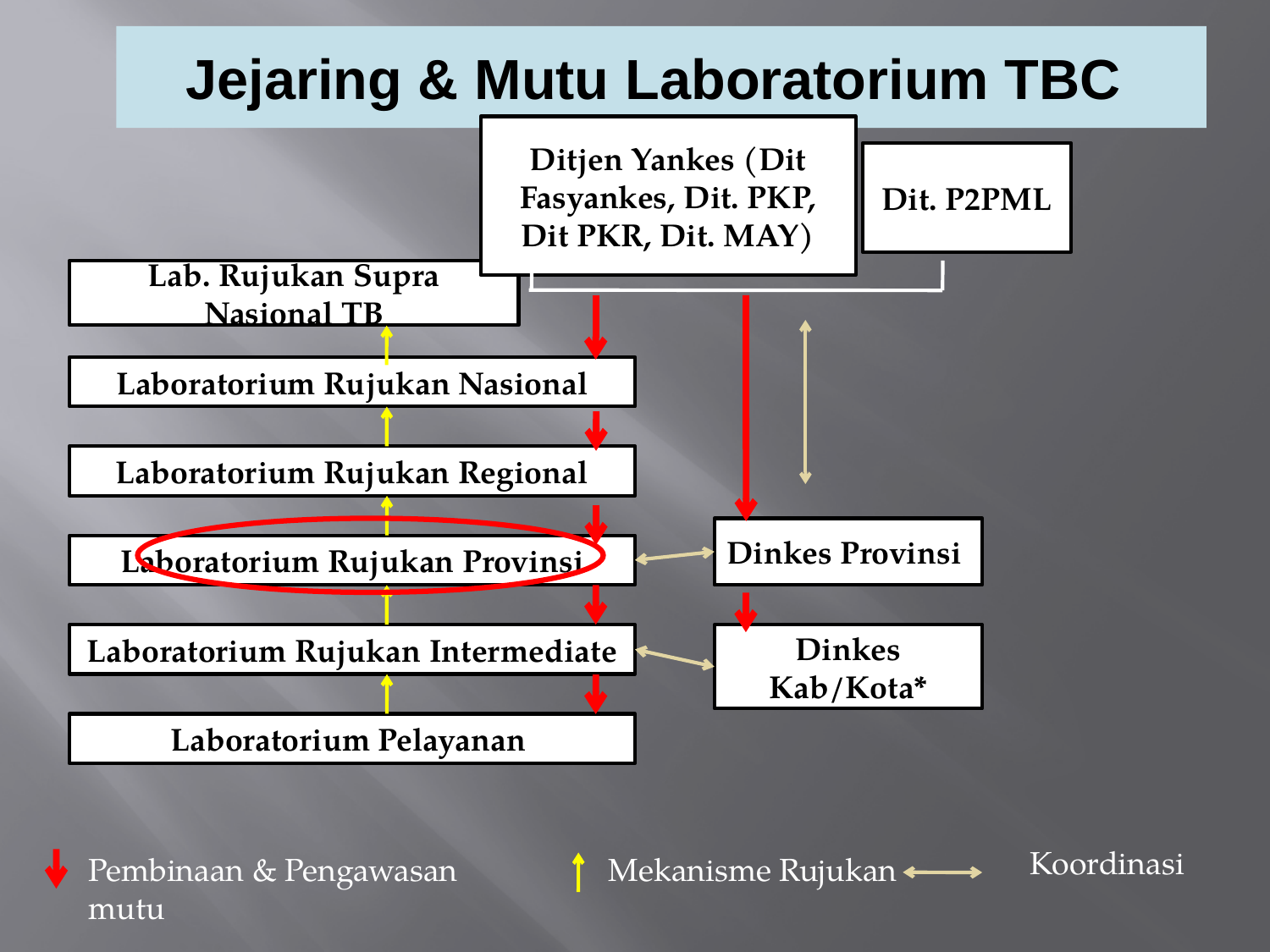

# Jejaring & Mutu Laboratorium TBC
Ditjen Yankes (Dit Fasyankes, Dit. PKP, Dit PKR, Dit. MAY)
Dit. P2PML
Lab. Rujukan Supra Nasional TB
Laboratorium Rujukan Nasional
Laboratorium Rujukan Regional

Dinkes Provinsi
Laboratorium Rujukan Provinsi
Laboratorium Rujukan Intermediate
Dinkes Kab/Kota*
Laboratorium Pelayanan
Koordinasi
Pembinaan & Pengawasan mutu
Mekanisme Rujukan